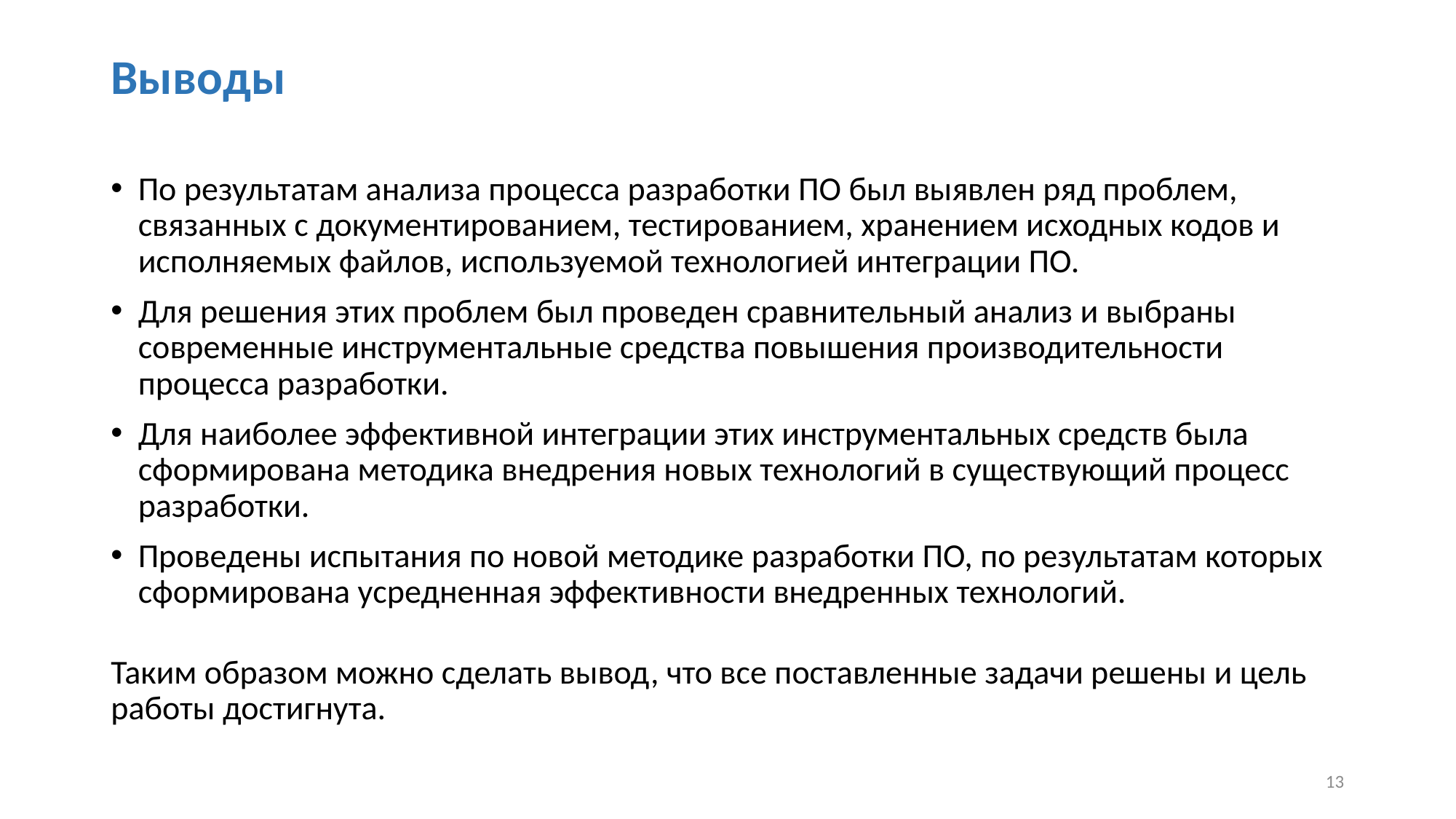

# Выводы
По результатам анализа процесса разработки ПО был выявлен ряд проблем, связанных с документированием, тестированием, хранением исходных кодов и исполняемых файлов, используемой технологией интеграции ПО.
Для решения этих проблем был проведен сравнительный анализ и выбраны современные инструментальные средства повышения производительности процесса разработки.
Для наиболее эффективной интеграции этих инструментальных средств была сформирована методика внедрения новых технологий в существующий процесс разработки.
Проведены испытания по новой методике разработки ПО, по результатам которых сформирована усредненная эффективности внедренных технологий.

Таким образом можно сделать вывод, что все поставленные задачи решены и цель работы достигнута.

13